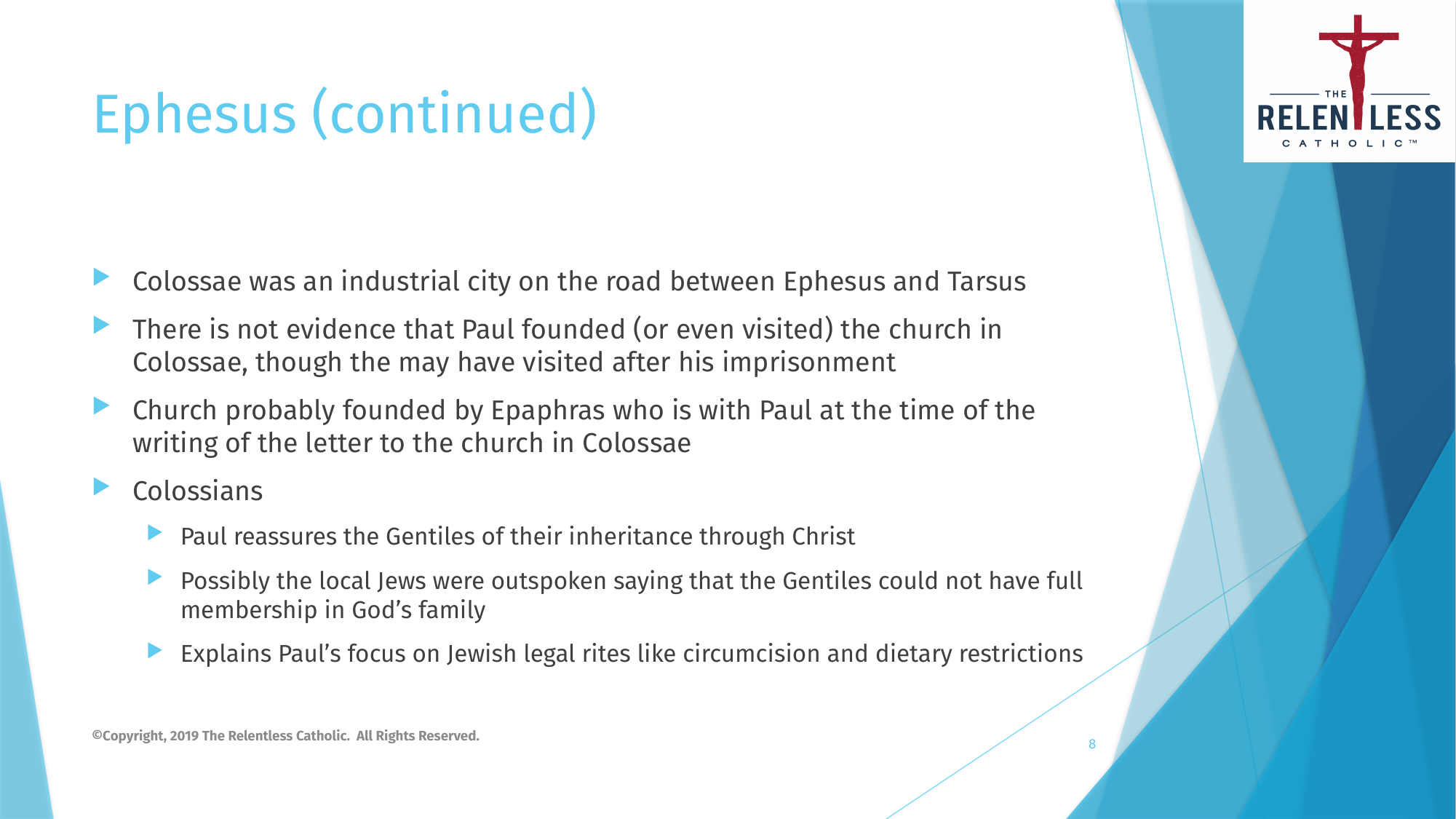

# Ephesus (continued)
Colossae was an industrial city on the road between Ephesus and Tarsus
There is not evidence that Paul founded (or even visited) the church in Colossae, though the may have visited after his imprisonment
Church probably founded by Epaphras who is with Paul at the time of the writing of the letter to the church in Colossae
Colossians
Paul reassures the Gentiles of their inheritance through Christ
Possibly the local Jews were outspoken saying that the Gentiles could not have full membership in God’s family
Explains Paul’s focus on Jewish legal rites like circumcision and dietary restrictions

©Copyright, 2019 The Relentless Catholic.  All Rights Reserved.

8